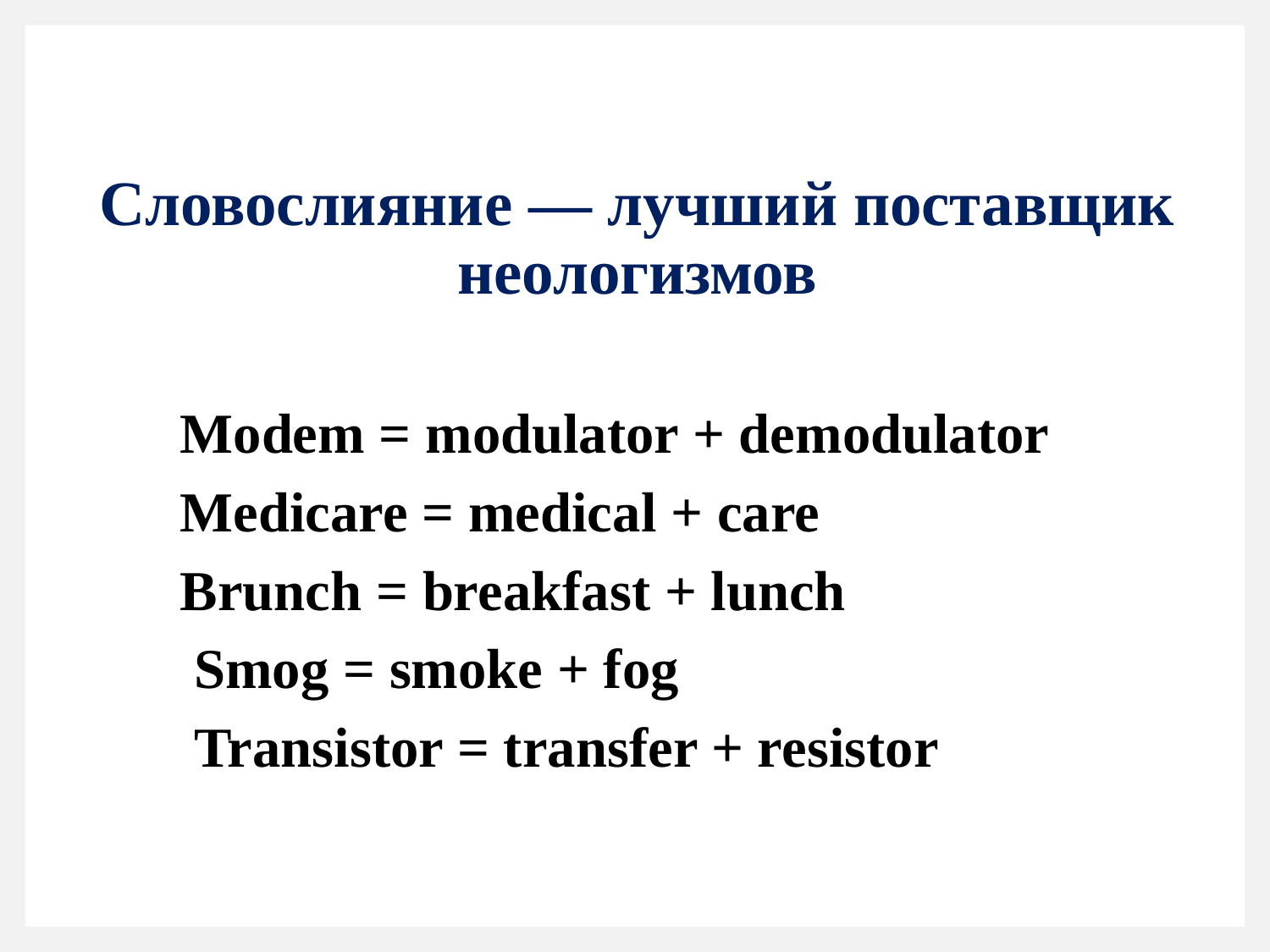

Словослияние — лучший поставщик неологизмов

         Modem = modulator + demodulator
         Medicare = medical + care
         Brunch = breakfast + lunch
          Smog = smoke + fog
          Transistor = transfer + resistor